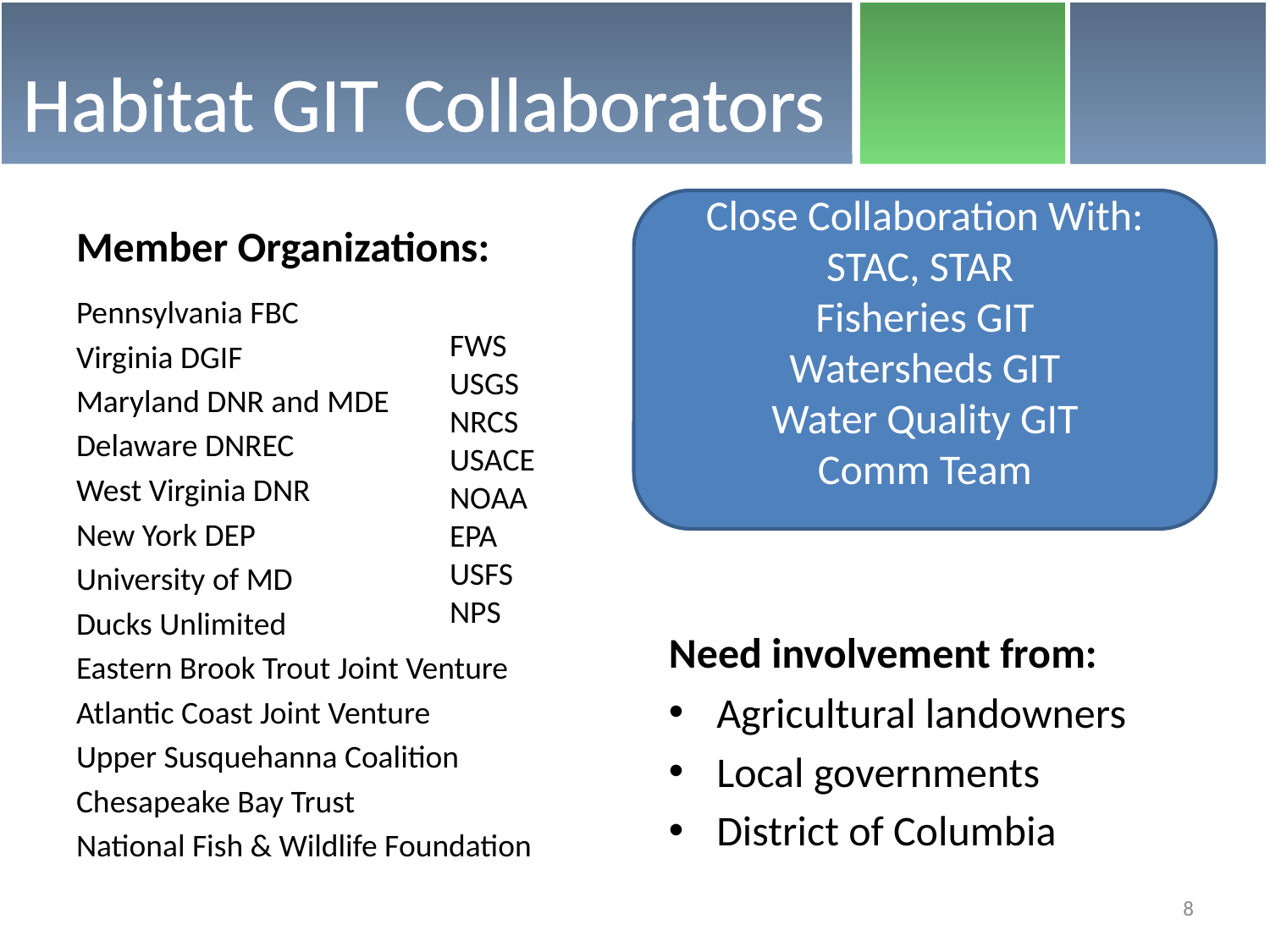

# Habitat GIT	Collaborators
Member Organizations:
Close Collaboration With:
STAC, STAR
Fisheries GIT
Watersheds GIT
Water Quality GIT
Comm Team

Pennsylvania FBC
Virginia DGIF
Maryland DNR and MDE
Delaware DNREC
West Virginia DNR
New York DEP
University of MD
Ducks Unlimited
Eastern Brook Trout Joint Venture
Atlantic Coast Joint Venture
Upper Susquehanna Coalition
Chesapeake Bay Trust
National Fish & Wildlife Foundation

FWS
USGS
NRCS
USACE
NOAA
EPA
USFS
NPS
Need involvement from:
Agricultural landowners
Local governments
District of Columbia

8